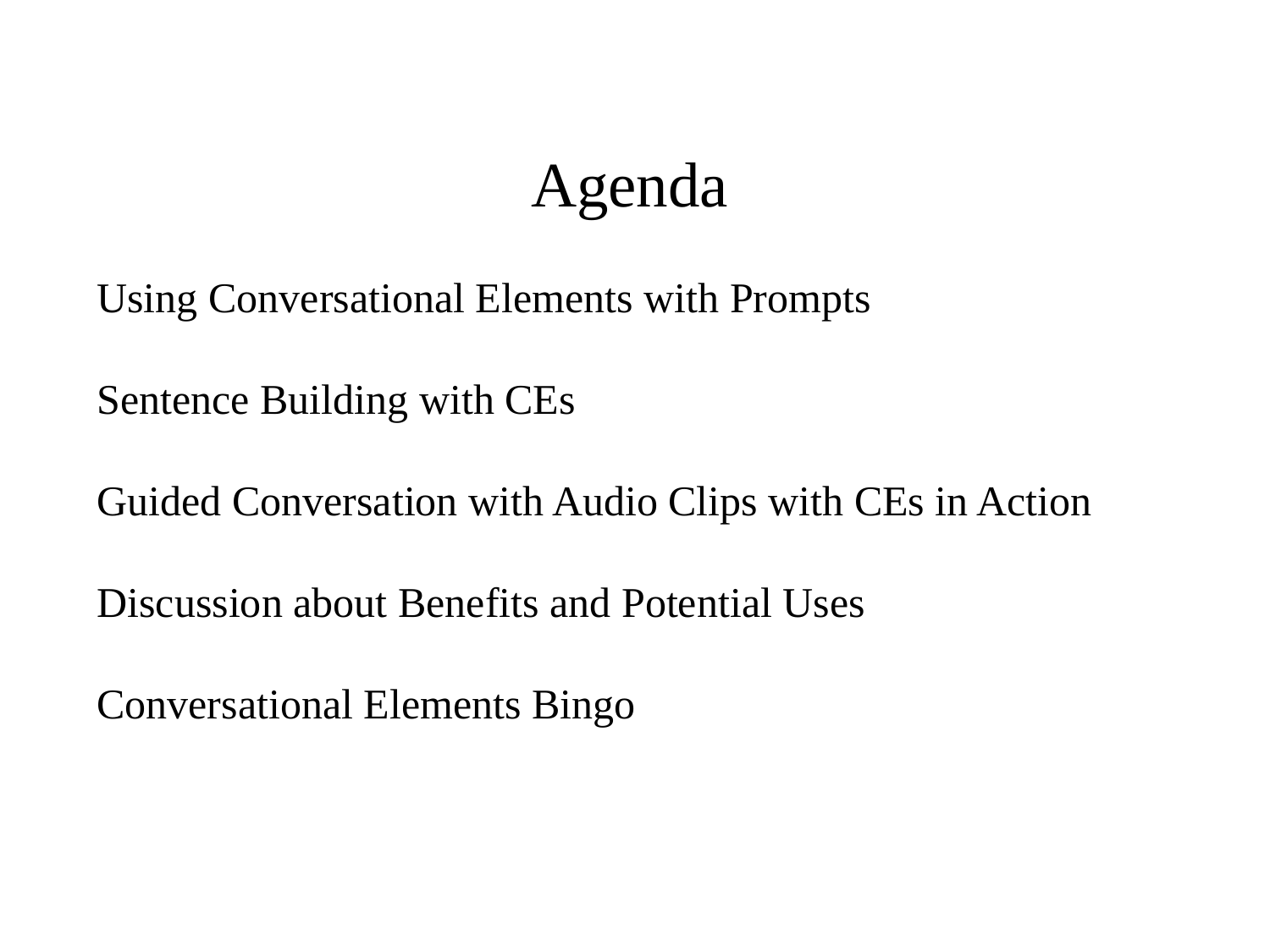

Agenda

Using Conversational Elements with Prompts

Sentence Building with CEs

Guided Conversation with Audio Clips with CEs in Action

Discussion about Benefits and Potential Uses

Conversational Elements Bingo